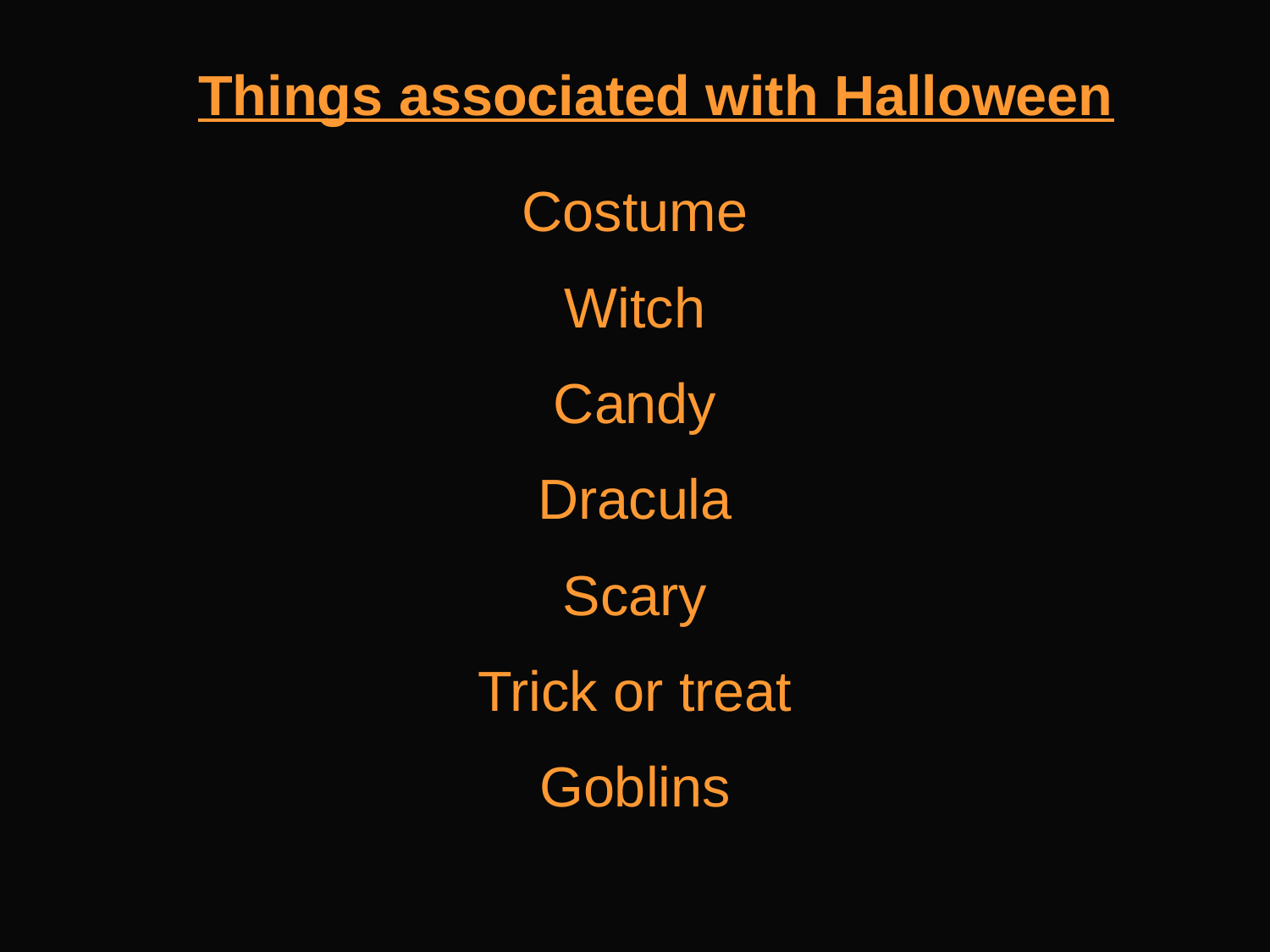

Things associated with Halloween
Costume
Witch
Candy
Dracula
Scary
Trick or treat
Goblins